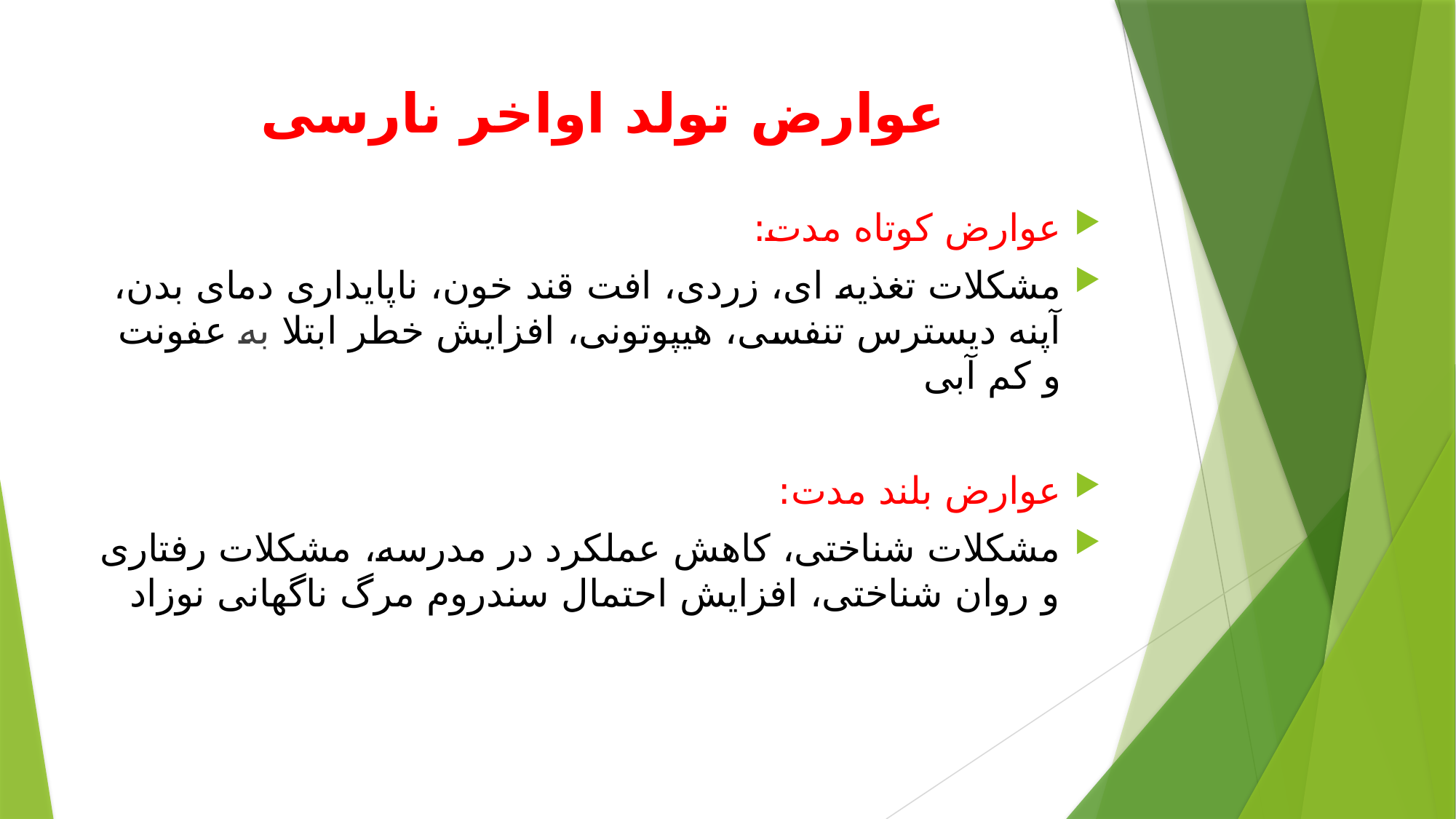

# عوارض تولد اواخر نارسی
عوارض کوتاه مدت:
مشکلات تغذیه ای، زردی، افت قند خون، ناپایداری دمای بدن، آپنه دیسترس تنفسی، هیپوتونی، افزایش خطر ابتلا به عفونت و کم آبی

عوارض بلند مدت:
مشکلات شناختی، کاهش عملکرد در مدرسه، مشکلات رفتاری و روان شناختی، افزایش احتمال سندروم مرگ ناگهانی نوزاد